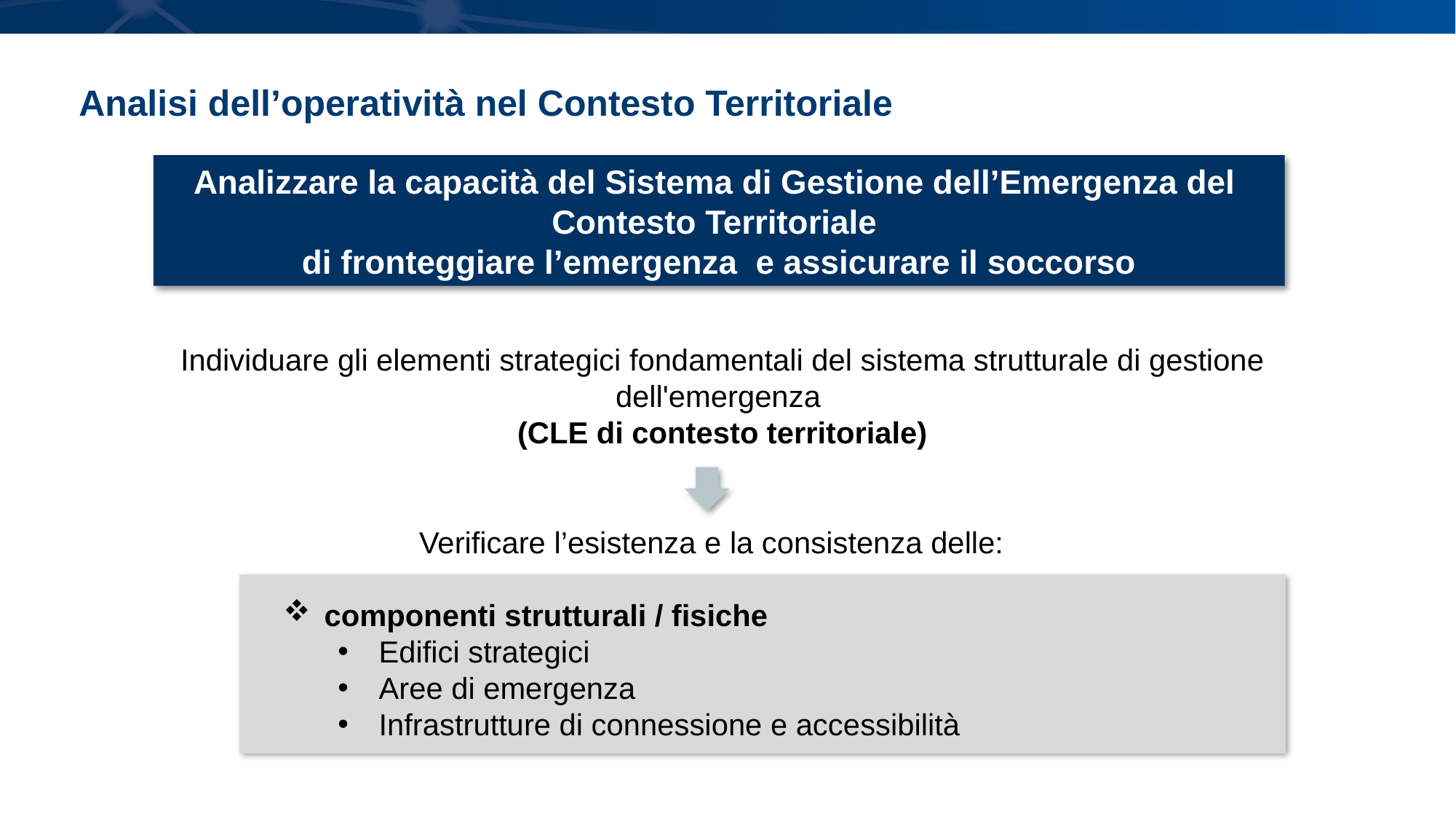

Analisi dell’operatività nel Contesto Territoriale
Analizzare la capacità del Sistema di Gestione dell’Emergenza del
Contesto Territoriale
di fronteggiare l’emergenza  e assicurare il soccorso
Individuare gli elementi strategici fondamentali del sistema strutturale di gestione dell'emergenza
(CLE di contesto territoriale)

Verificare l’esistenza e la consistenza delle:

componenti strutturali / fisiche
Edifici strategici
Aree di emergenza
Infrastrutture di connessione e accessibilità